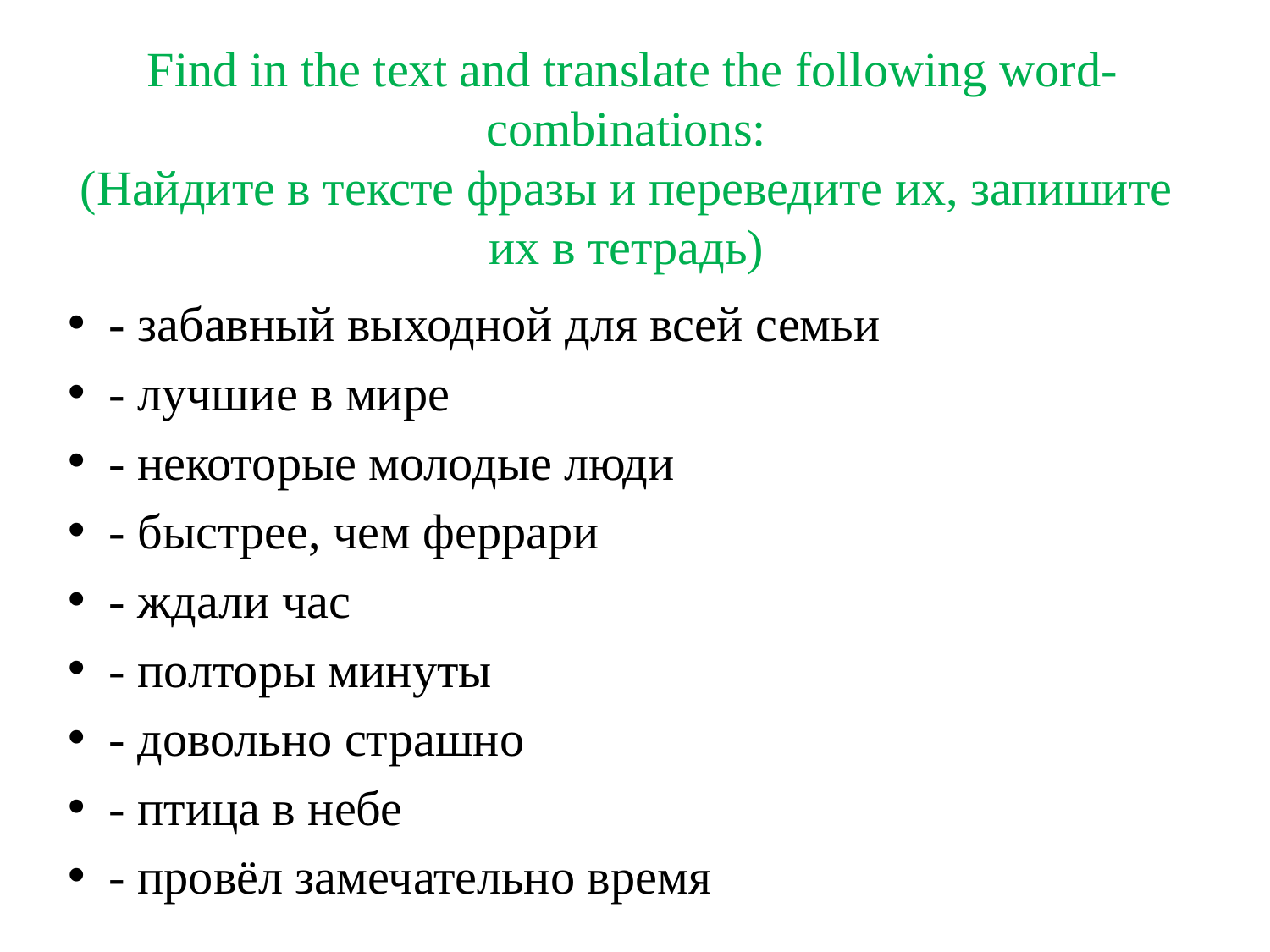

# Find in the text and translate the following word-combinations: (Найдите в тексте фразы и переведите их, запишите их в тетрадь)
- забавный выходной для всей семьи
- лучшие в мире
- некоторые молодые люди
- быстрее, чем феррари
- ждали час
- полторы минуты
- довольно страшно
- птица в небе
- провёл замечательно время